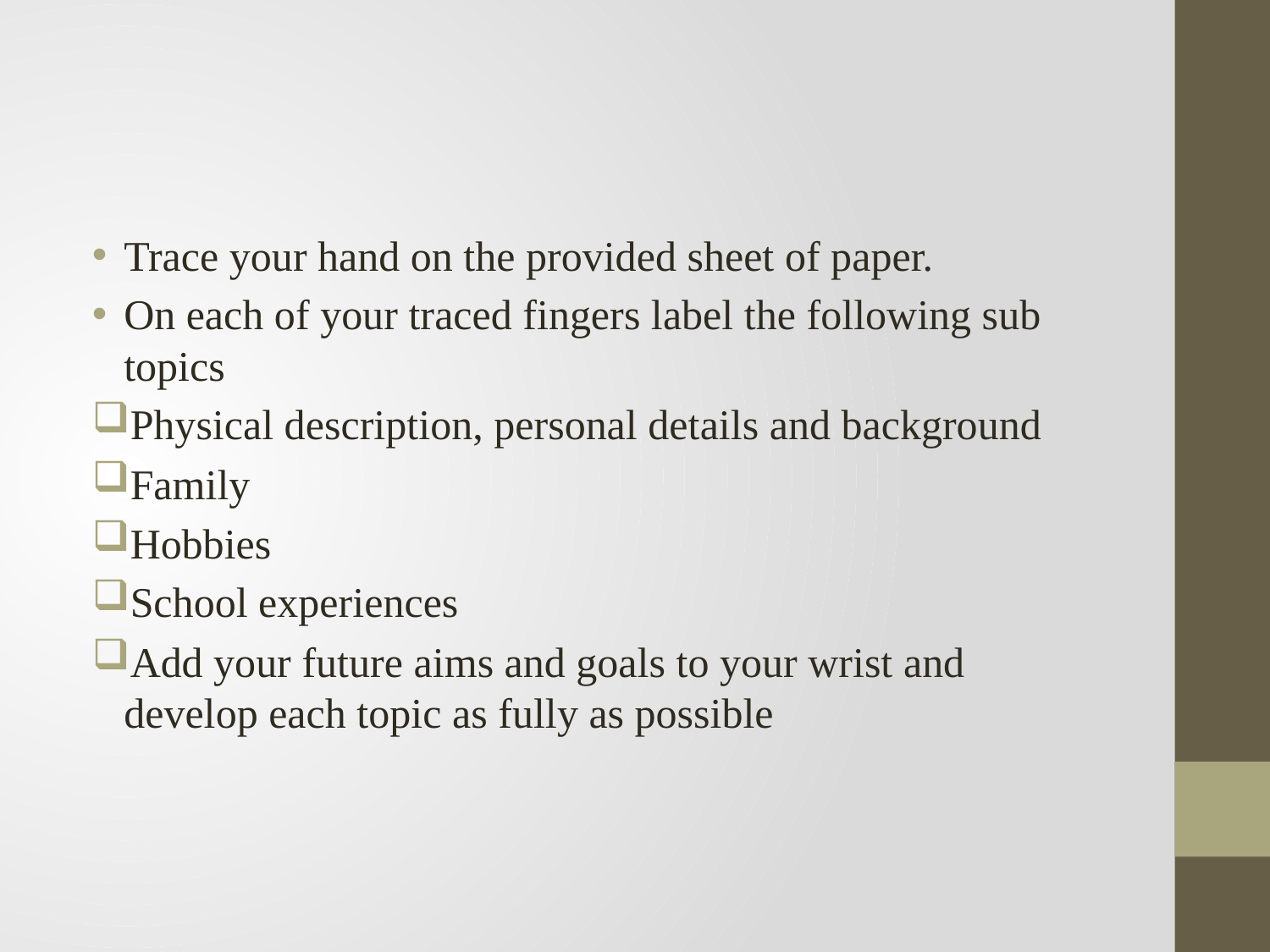

Trace your hand on the provided sheet of paper.
On each of your traced fingers label the following sub topics
Physical description, personal details and background
Family
Hobbies
School experiences
Add your future aims and goals to your wrist and develop each topic as fully as possible